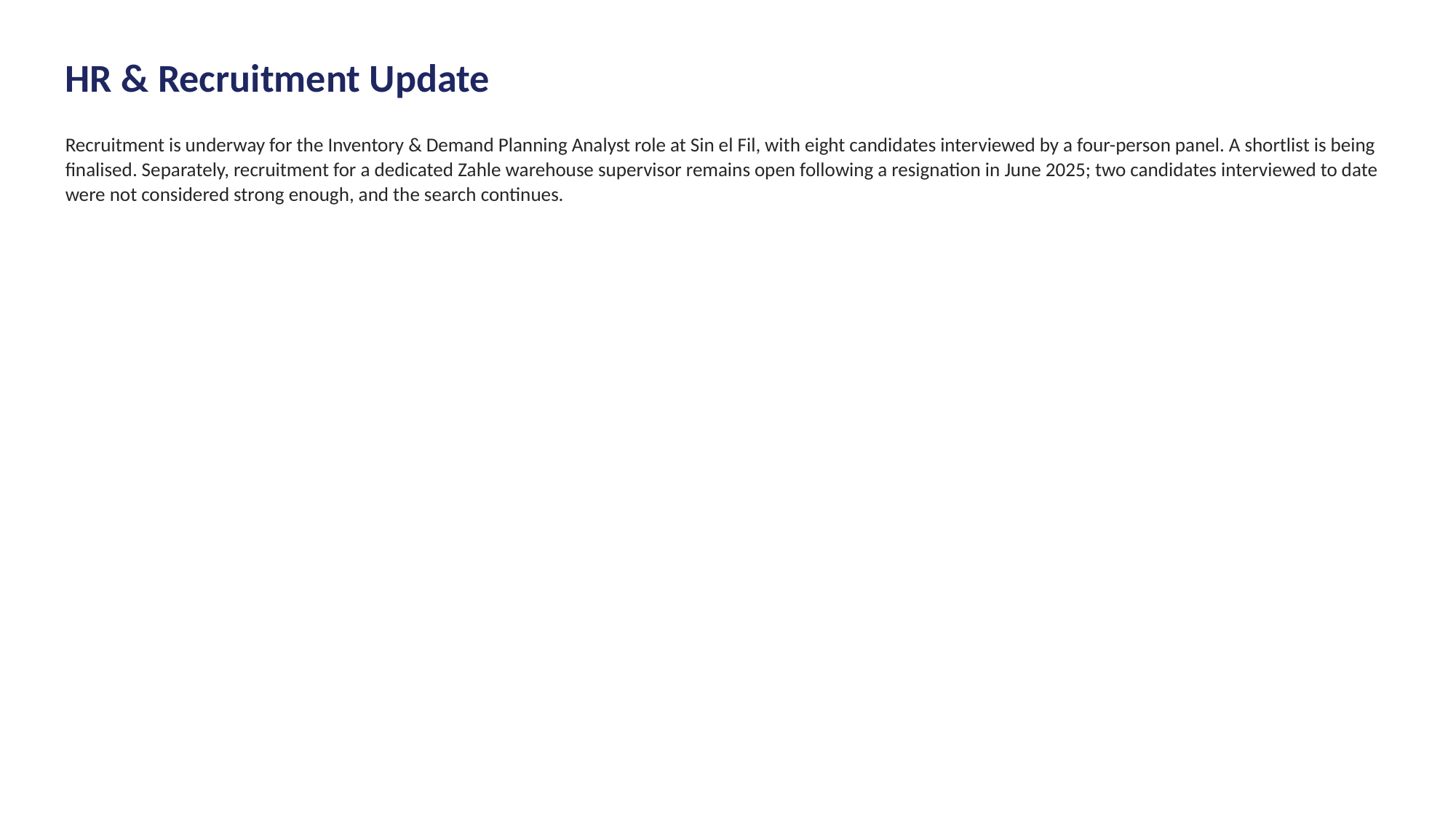

HR & Recruitment Update
Recruitment is underway for the Inventory & Demand Planning Analyst role at Sin el Fil, with eight candidates interviewed by a four-person panel. A shortlist is being finalised. Separately, recruitment for a dedicated Zahle warehouse supervisor remains open following a resignation in June 2025; two candidates interviewed to date were not considered strong enough, and the search continues.